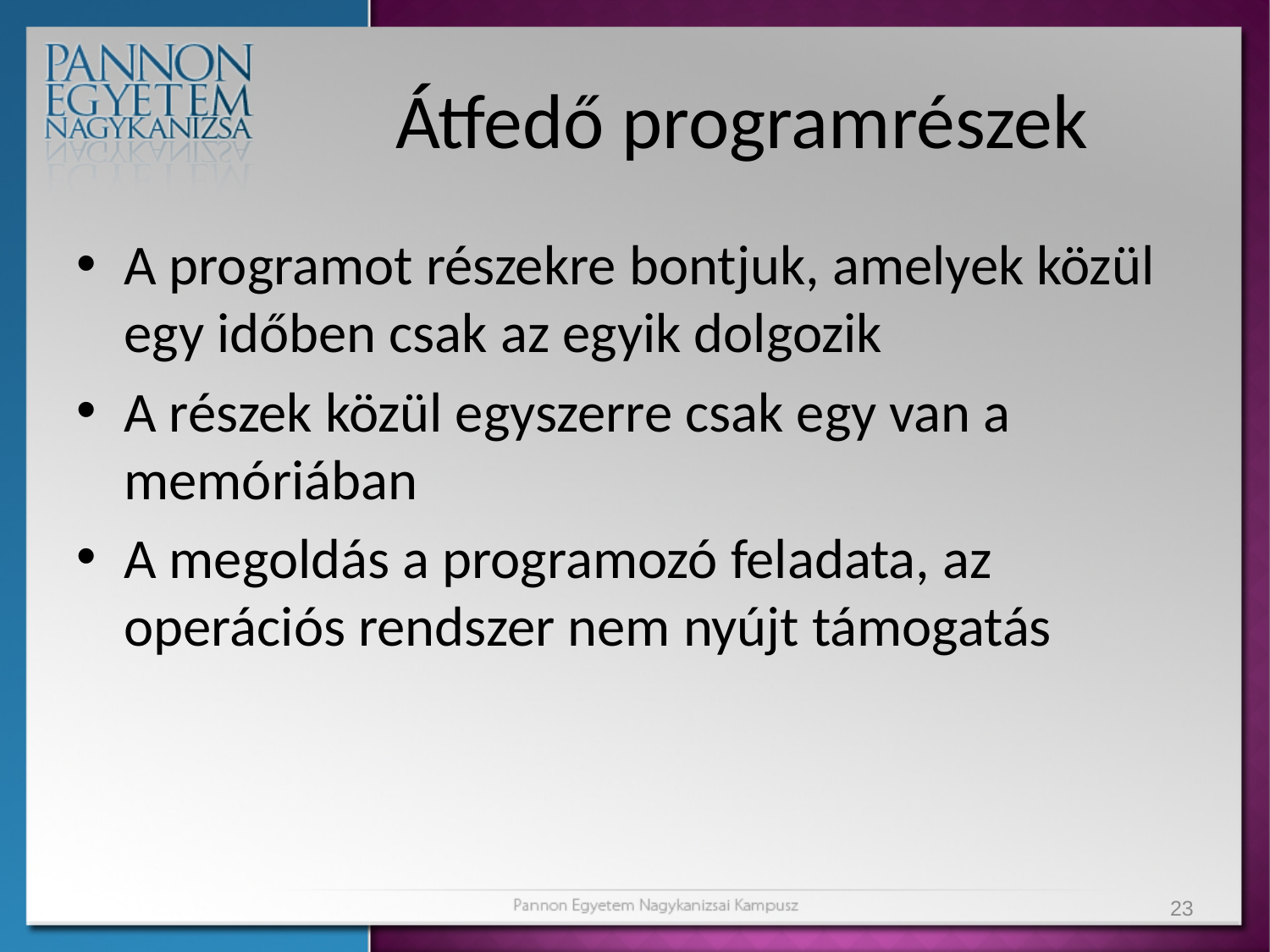

# Átfedő programrészek
A programot részekre bontjuk, amelyek közül egy időben csak az egyik dolgozik
A részek közül egyszerre csak egy van a memóriában
A megoldás a programozó feladata, az operációs rendszer nem nyújt támogatás
23